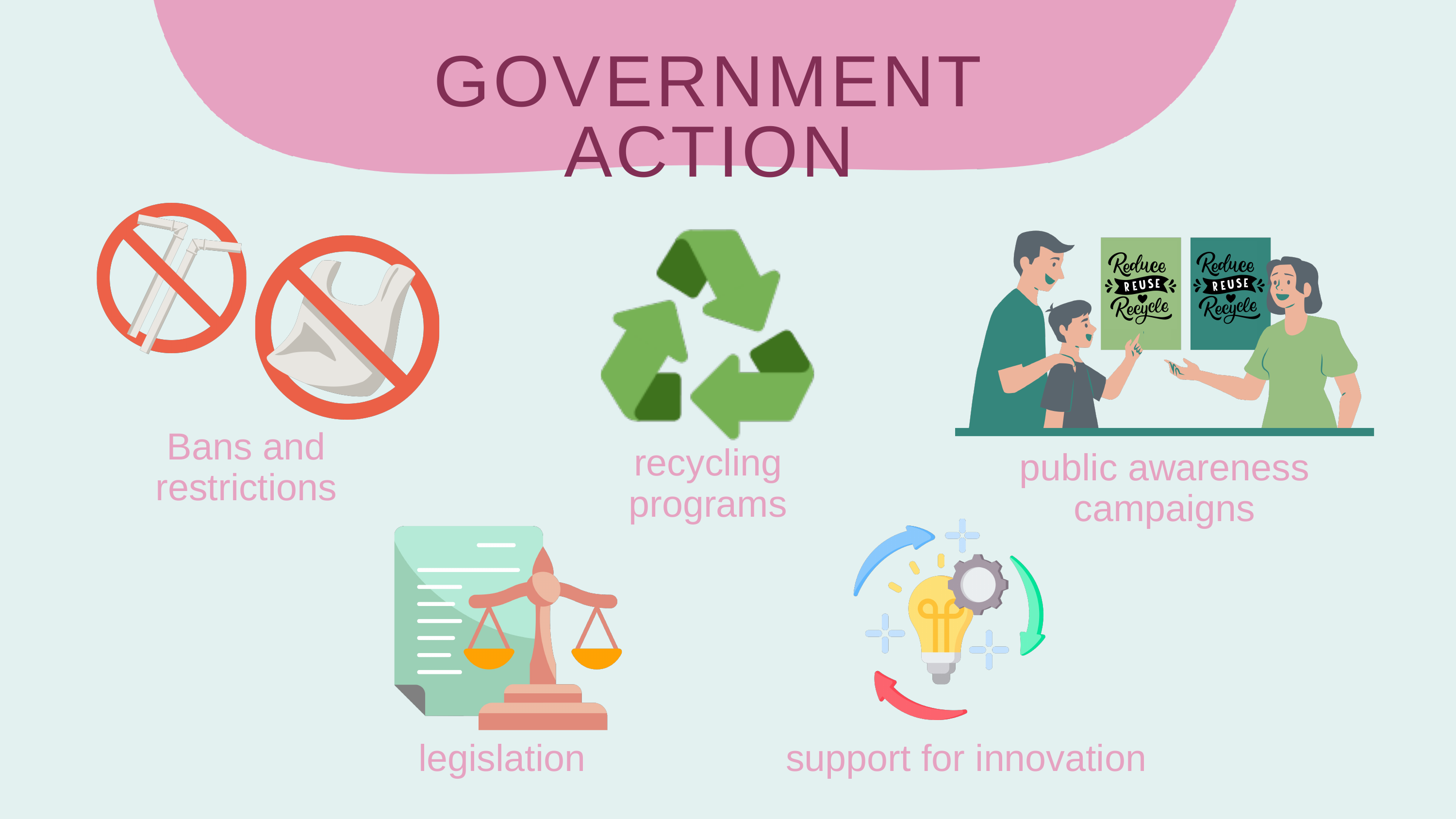

GOVERNMENT ACTION

Bans and restrictions
recycling programs
public awareness campaigns

legislation
support for innovation